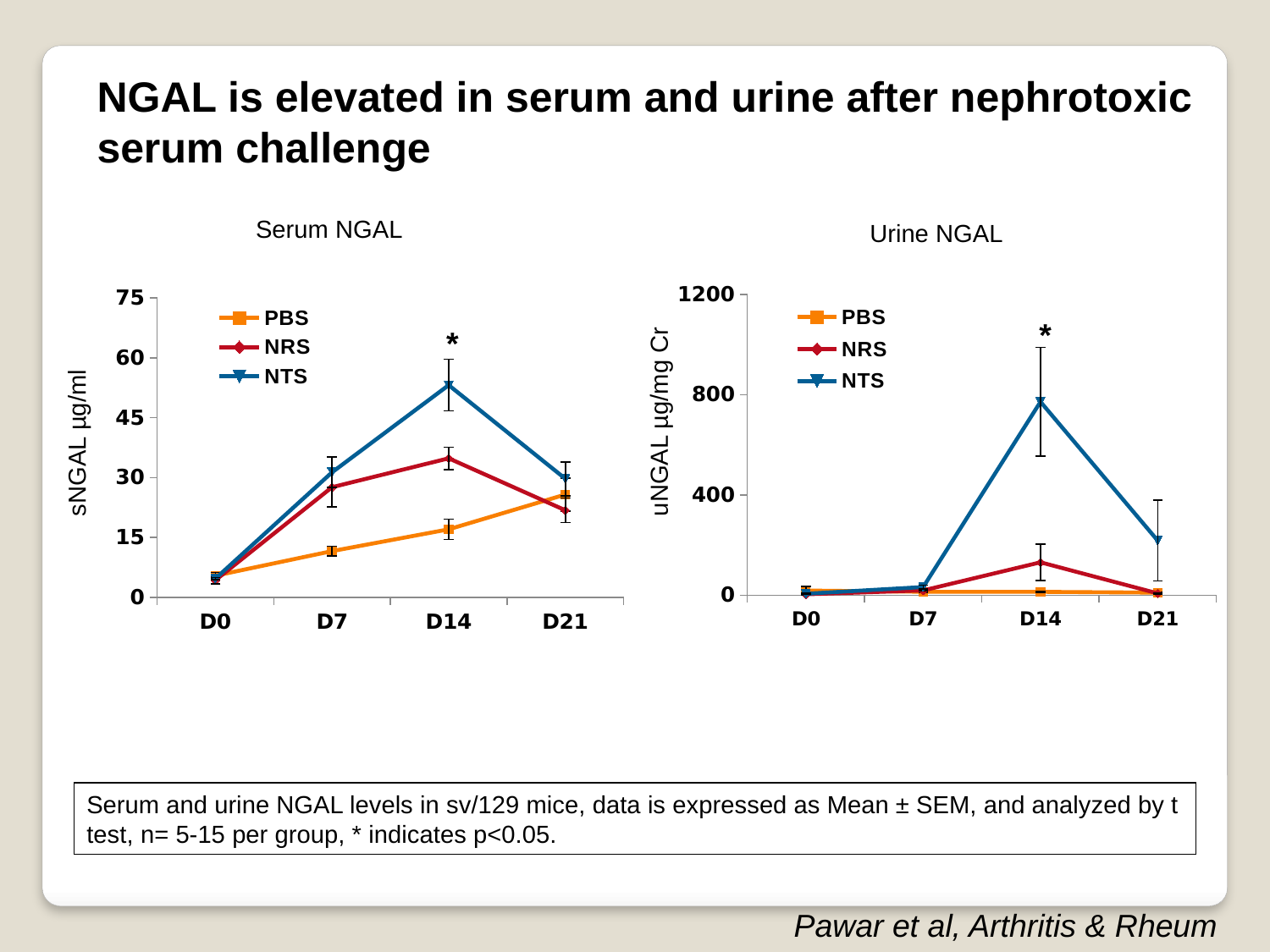

NGAL is elevated in serum and urine after nephrotoxic serum challenge
Serum NGAL
Urine NGAL

### Chart

| Category | PBS | NRS | NTS |
|---|---|---|---|
| D0 | 18.37 | 3.3959999999999977 | 5.519 |
| D7 | 13.21 | 18.84 | 32.19000000000001 |
| D14 | 13.18 | 131.0 | 771.7 |
| D21 | 9.918000000000001 | 6.938 | 217.5 |
*

### Chart

| Category | PBS | NRS | NTS |
|---|---|---|---|
| D0 | 5.451 | 4.3109999999999955 | 4.709 |
| D7 | 11.6 | 27.6 | 31.34 |
| D14 | 17.06 | 34.83 | 53.16000000000001 |
| D21 | 25.759999999999987 | 21.82 | 29.72 |
*
sNGAL µg/ml
uNGAL µg/mg Cr
Serum and urine NGAL levels in sv/129 mice, data is expressed as Mean ± SEM, and analyzed by t test, n= 5-15 per group, * indicates p<0.05.
Pawar et al, Arthritis & Rheum